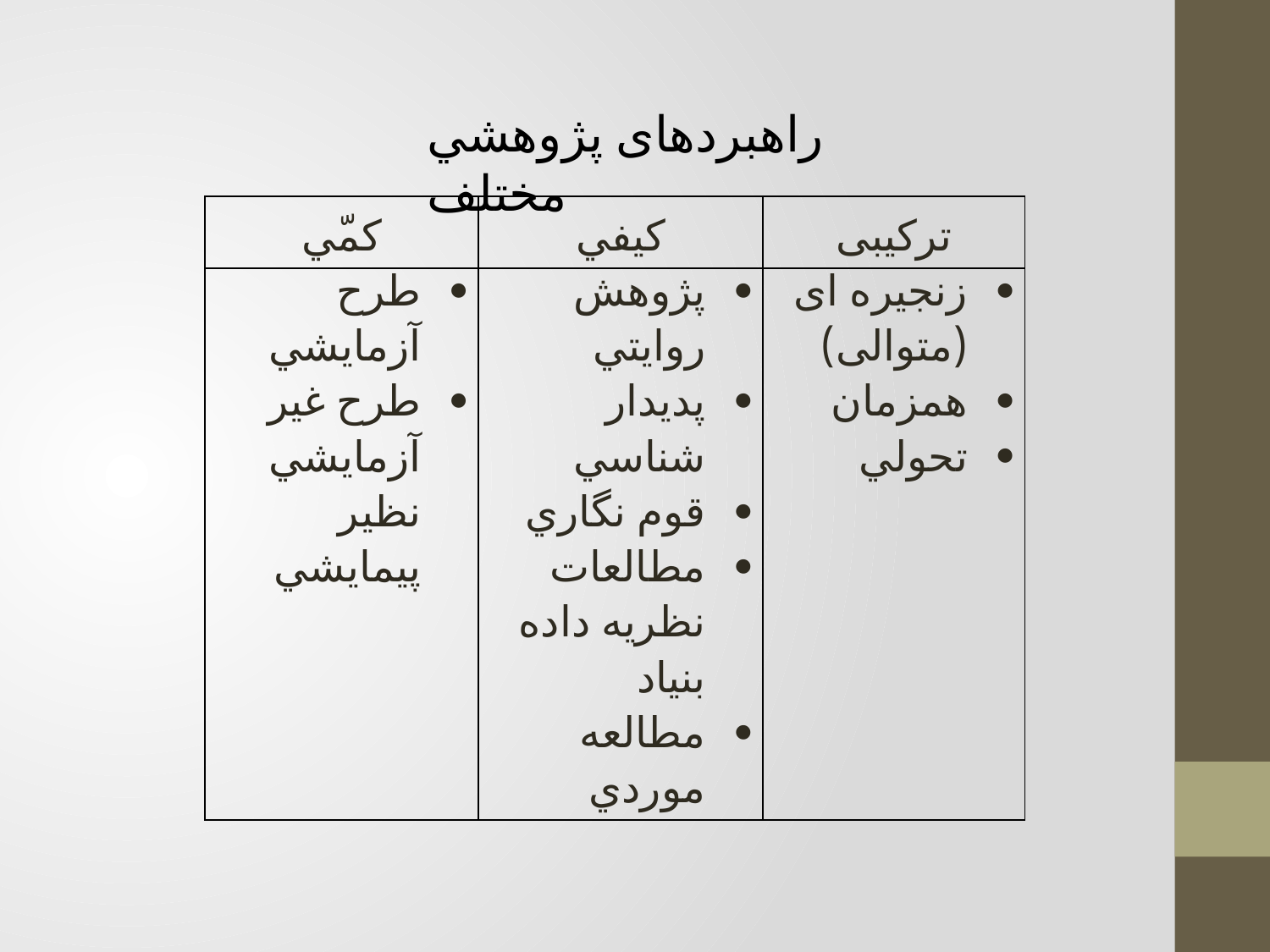

راهبردهای پژوهشي مختلف
| کمّي | کيفي | ترکيبی |
| --- | --- | --- |
| طرح آزمايشي طرح غير آزمايشي نظير پيمايشي | پژوهش روايتي پديدار شناسي قوم نگاري مطالعات نظريه داده بنیاد مطالعه موردي | زنجيره ای (متوالی) همزمان تحولي |